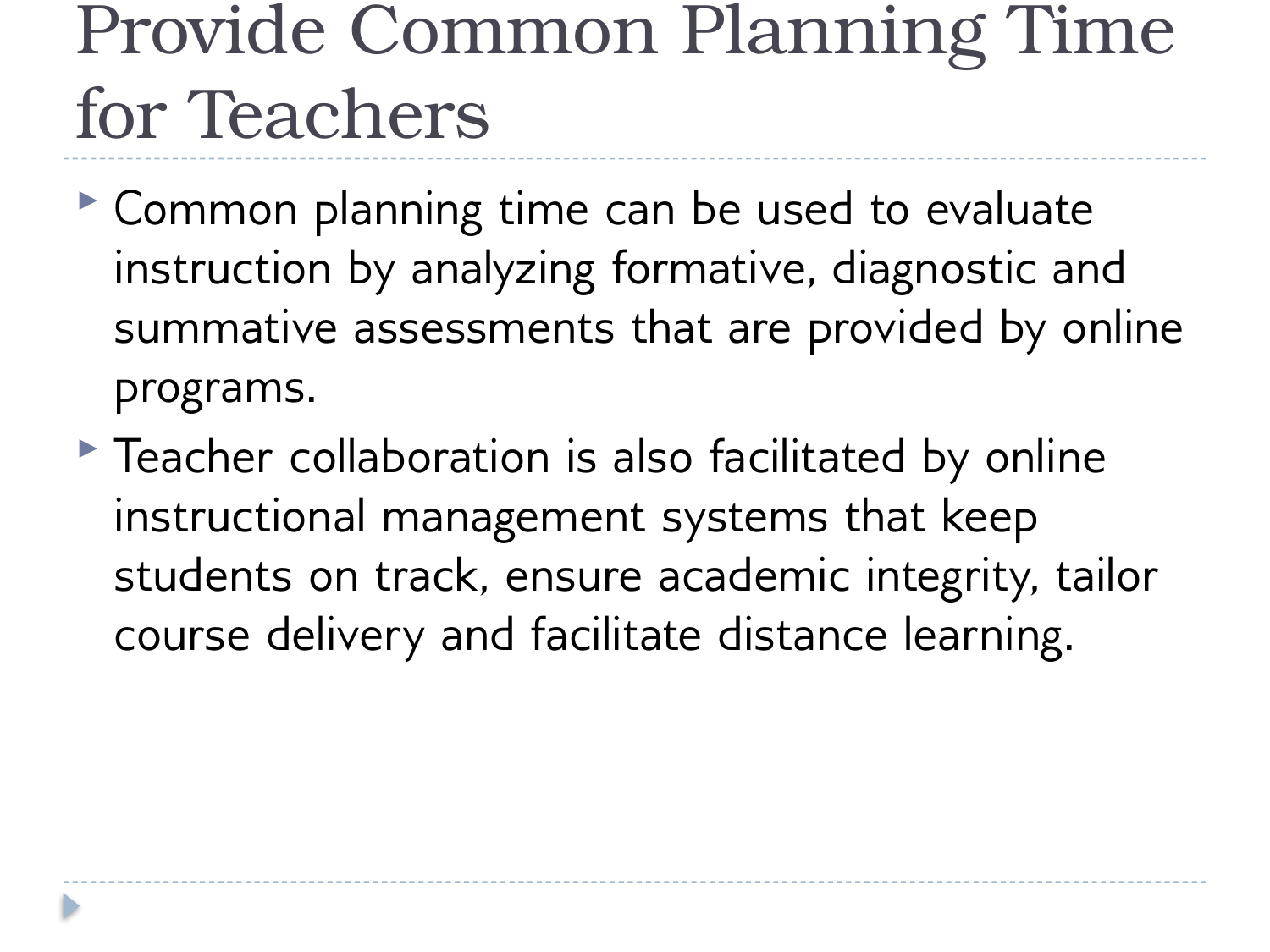

# Provide Common Planning Time for Teachers
Common planning time can be used to evaluate instruction by analyzing formative, diagnostic and summative assessments that are provided by online programs.
Teacher collaboration is also facilitated by online instructional management systems that keep students on track, ensure academic integrity, tailor course delivery and facilitate distance learning.